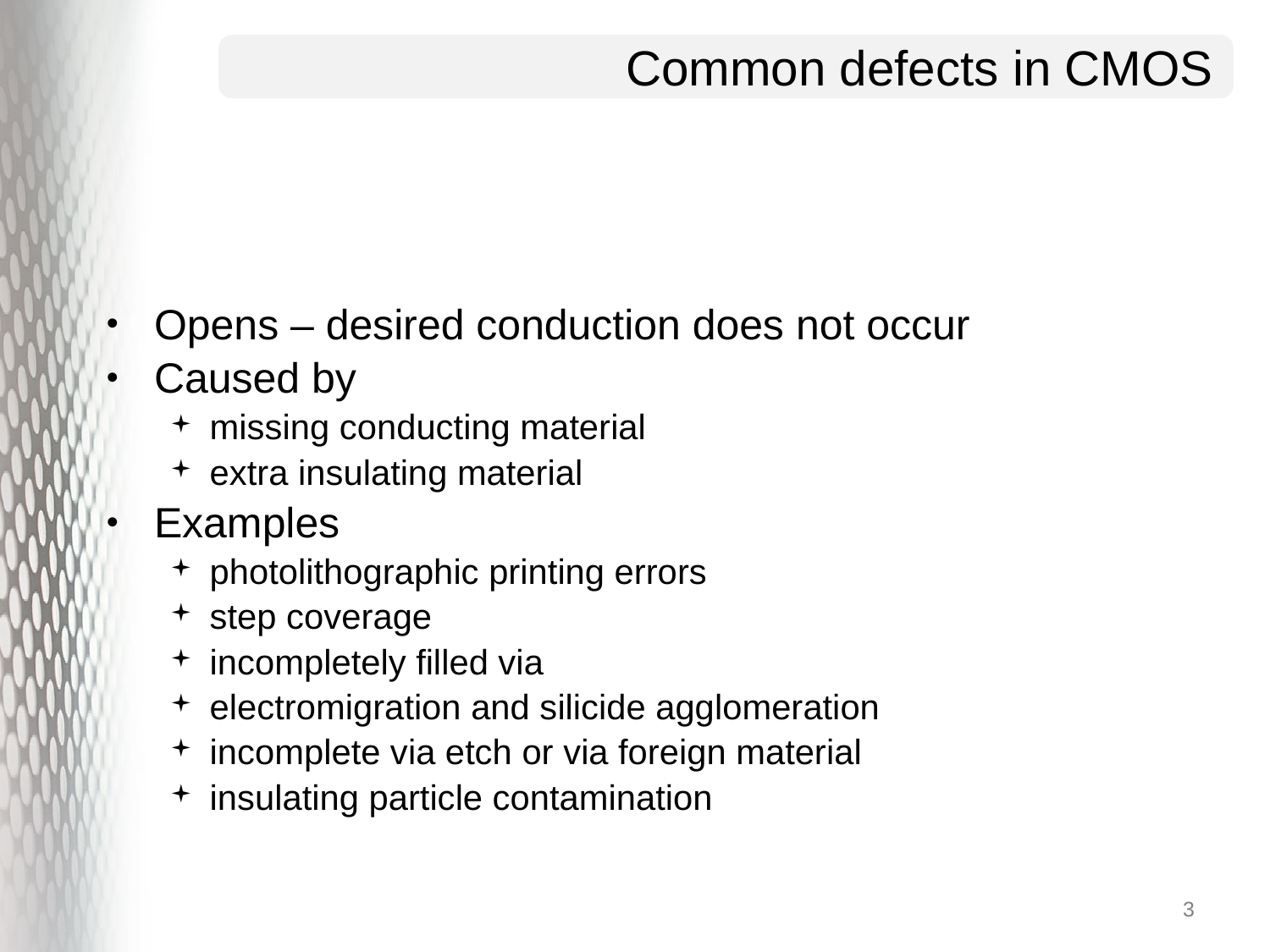

# Common defects in CMOS
Opens – desired conduction does not occur
Caused by
missing conducting material
extra insulating material
Examples
photolithographic printing errors
step coverage
incompletely filled via
electromigration and silicide agglomeration
incomplete via etch or via foreign material
insulating particle contamination